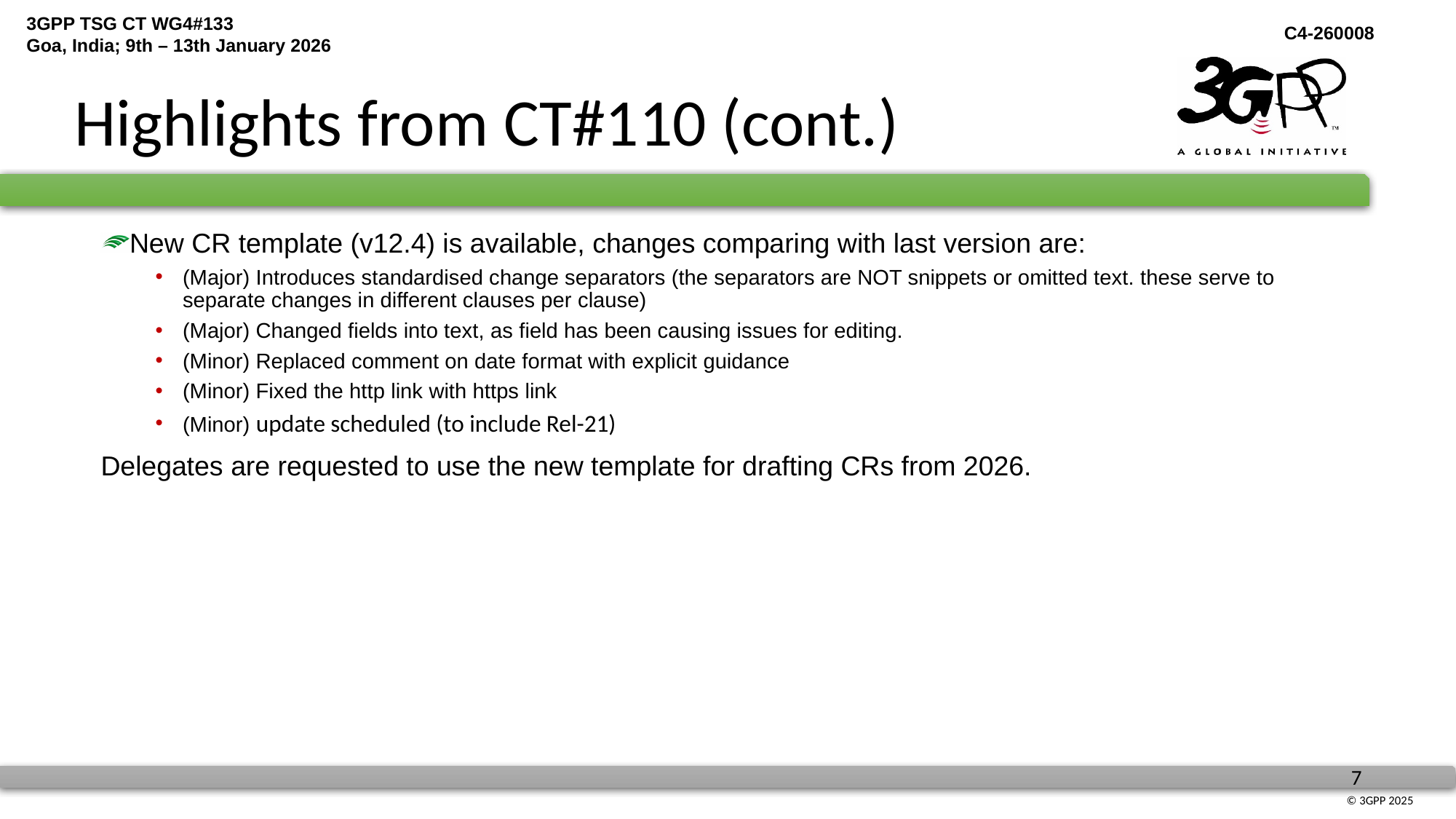

# Highlights from CT#110 (cont.)
New CR template (v12.4) is available, changes comparing with last version are:
(Major) Introduces standardised change separators (the separators are NOT snippets or omitted text. these serve to separate changes in different clauses per clause)
(Major) Changed fields into text, as field has been causing issues for editing.
(Minor) Replaced comment on date format with explicit guidance
(Minor) Fixed the http link with https link
(Minor) update scheduled (to include Rel-21)
Delegates are requested to use the new template for drafting CRs from 2026.